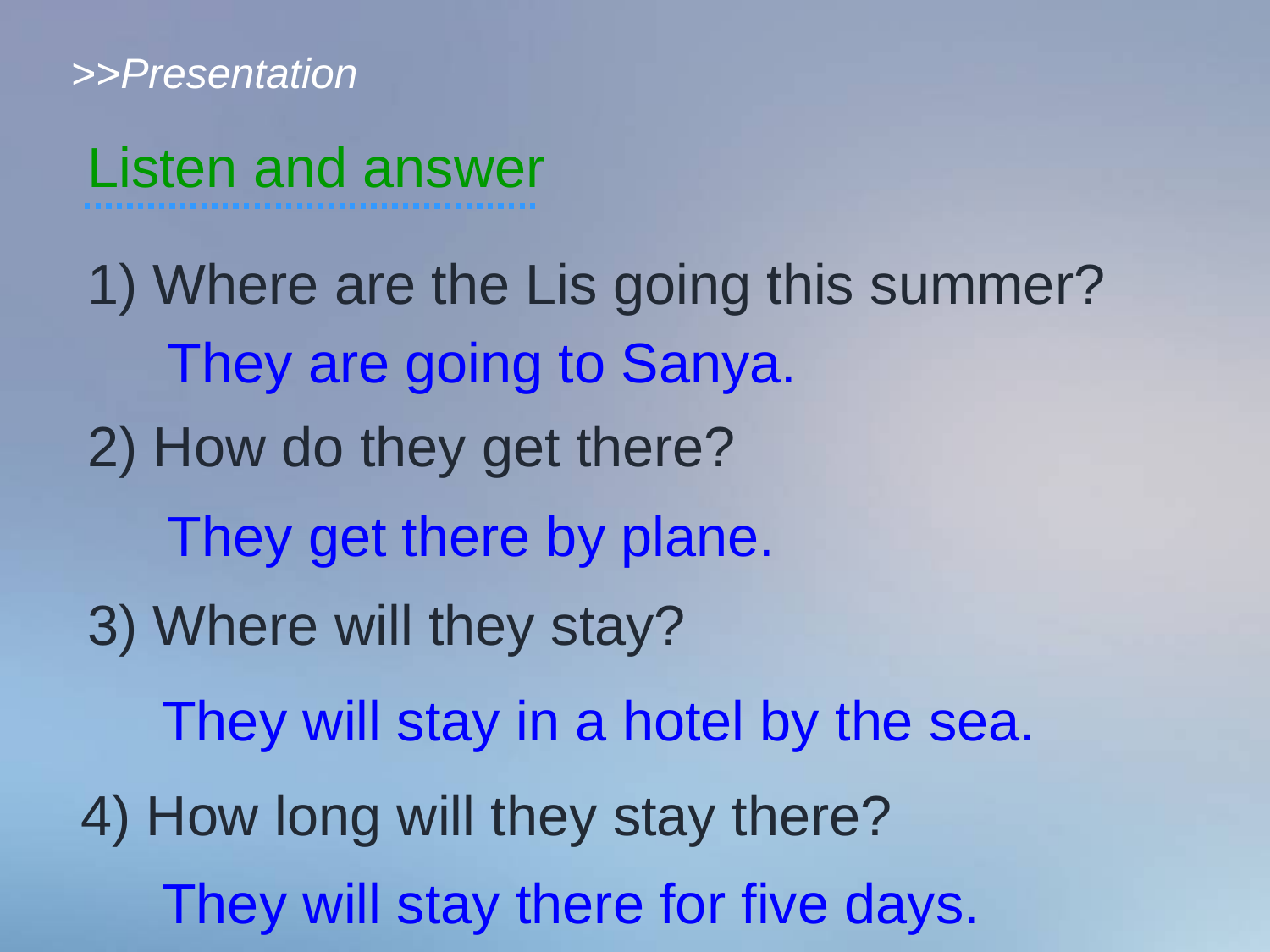

# >>Presentation
Listen and answer
1) Where are the Lis going this summer?
They are going to Sanya.
2) How do they get there?
They get there by plane.
3) Where will they stay?
They will stay in a hotel by the sea.
4) How long will they stay there?
They will stay there for five days.